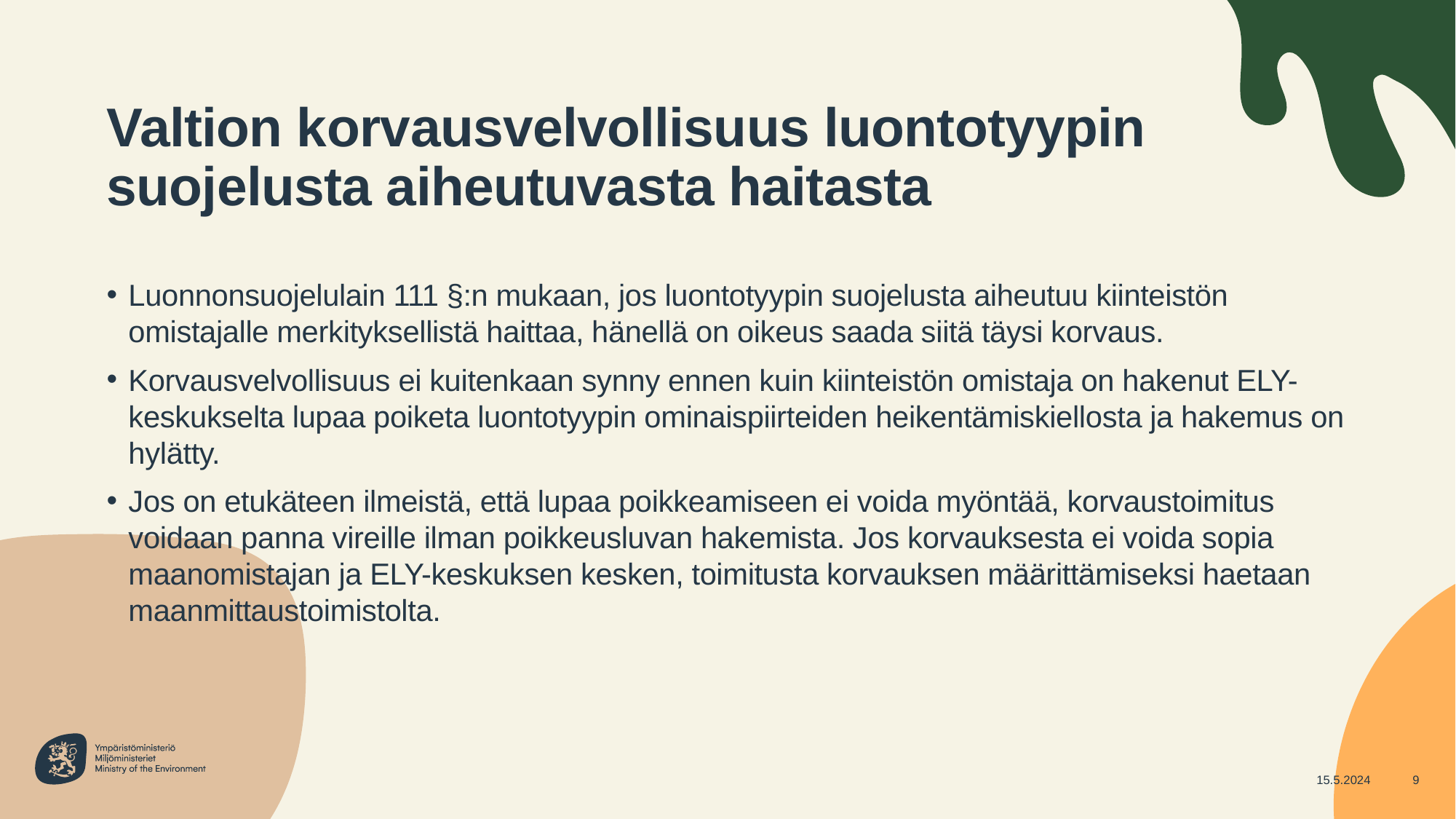

# Valtion korvausvelvollisuus luontotyypin suojelusta aiheutuvasta haitasta
Luonnonsuojelulain 111 §:n mukaan, jos luontotyypin suojelusta aiheutuu kiinteistön omistajalle merkityksellistä haittaa, hänellä on oikeus saada siitä täysi korvaus.
Korvausvelvollisuus ei kuitenkaan synny ennen kuin kiinteistön omistaja on hakenut ELY-keskukselta lupaa poiketa luontotyypin ominaispiirteiden heikentämiskiellosta ja hakemus on hylätty.
Jos on etukäteen ilmeistä, että lupaa poikkeamiseen ei voida myöntää, korvaustoimitus voidaan panna vireille ilman poikkeusluvan hakemista. Jos korvauksesta ei voida sopia maanomistajan ja ELY-keskuksen kesken, toimitusta korvauksen määrittämiseksi haetaan maanmittaustoimistolta.
15.5.2024
9